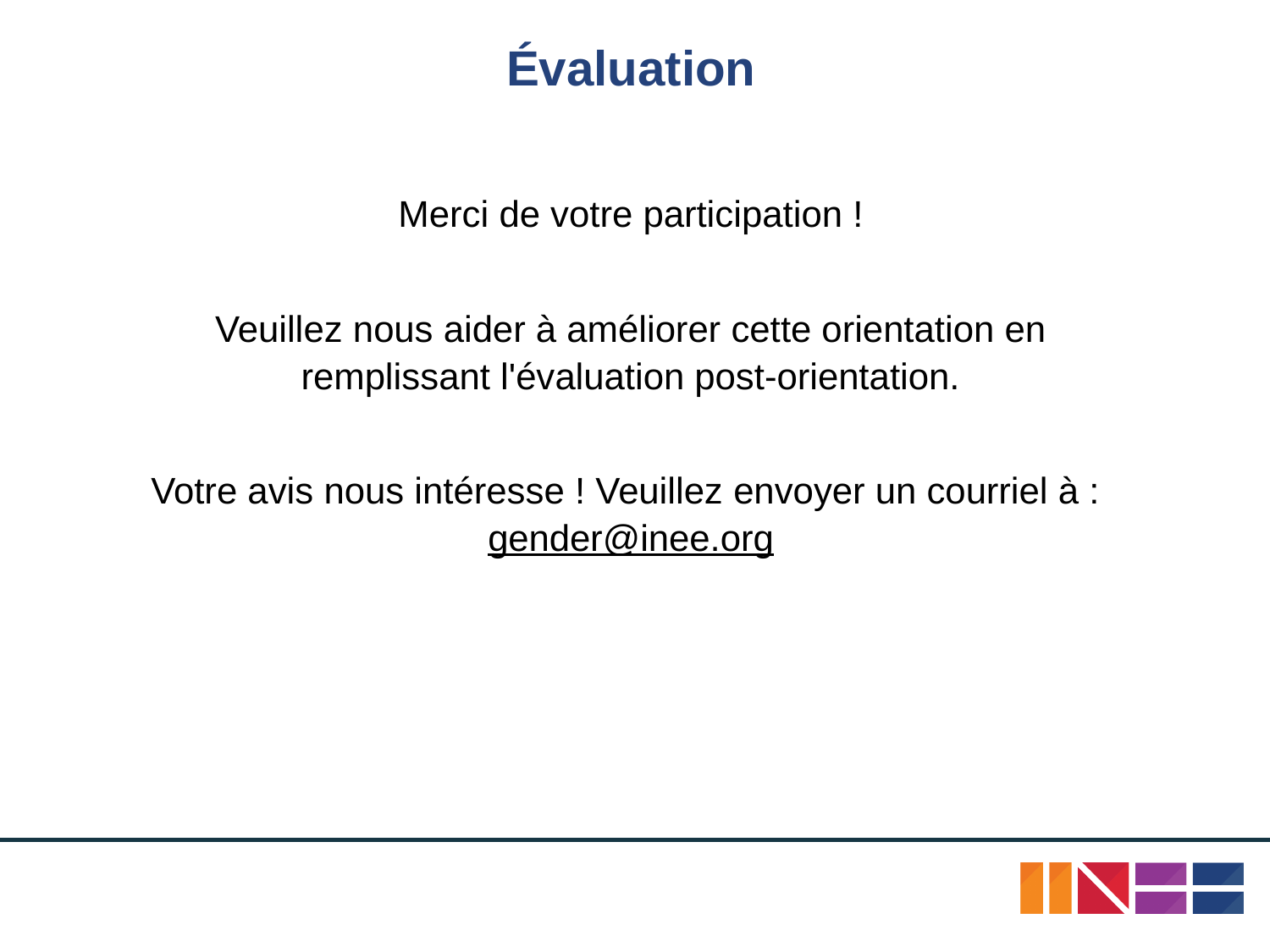

# Évaluation
Merci de votre participation !

Veuillez nous aider à améliorer cette orientation en remplissant l'évaluation post-orientation.

Votre avis nous intéresse ! Veuillez envoyer un courriel à : gender@inee.org